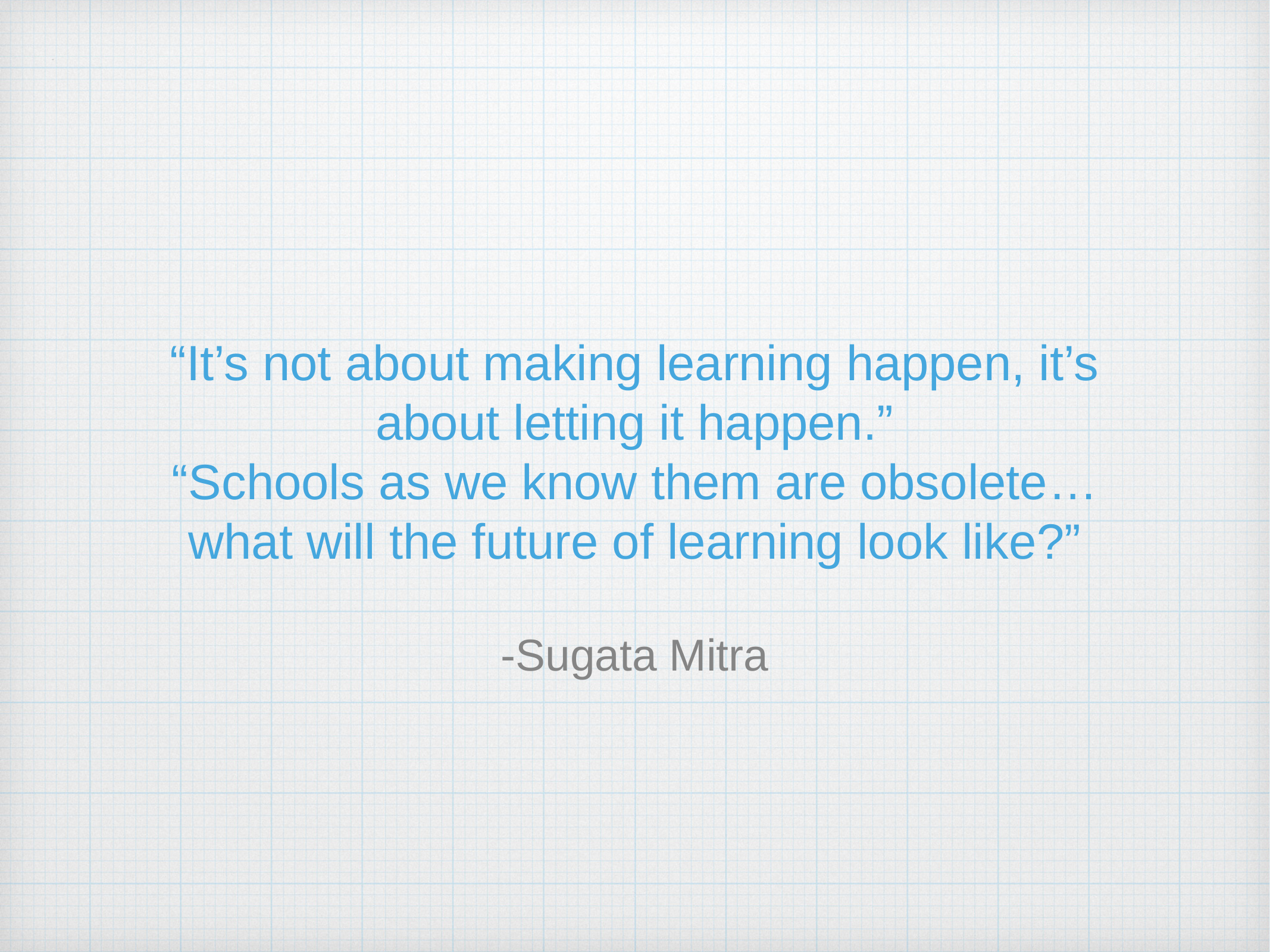

“It’s not about making learning happen, it’s about letting it happen.”
“Schools as we know them are obsolete…what will the future of learning look like?”
-Sugata Mitra